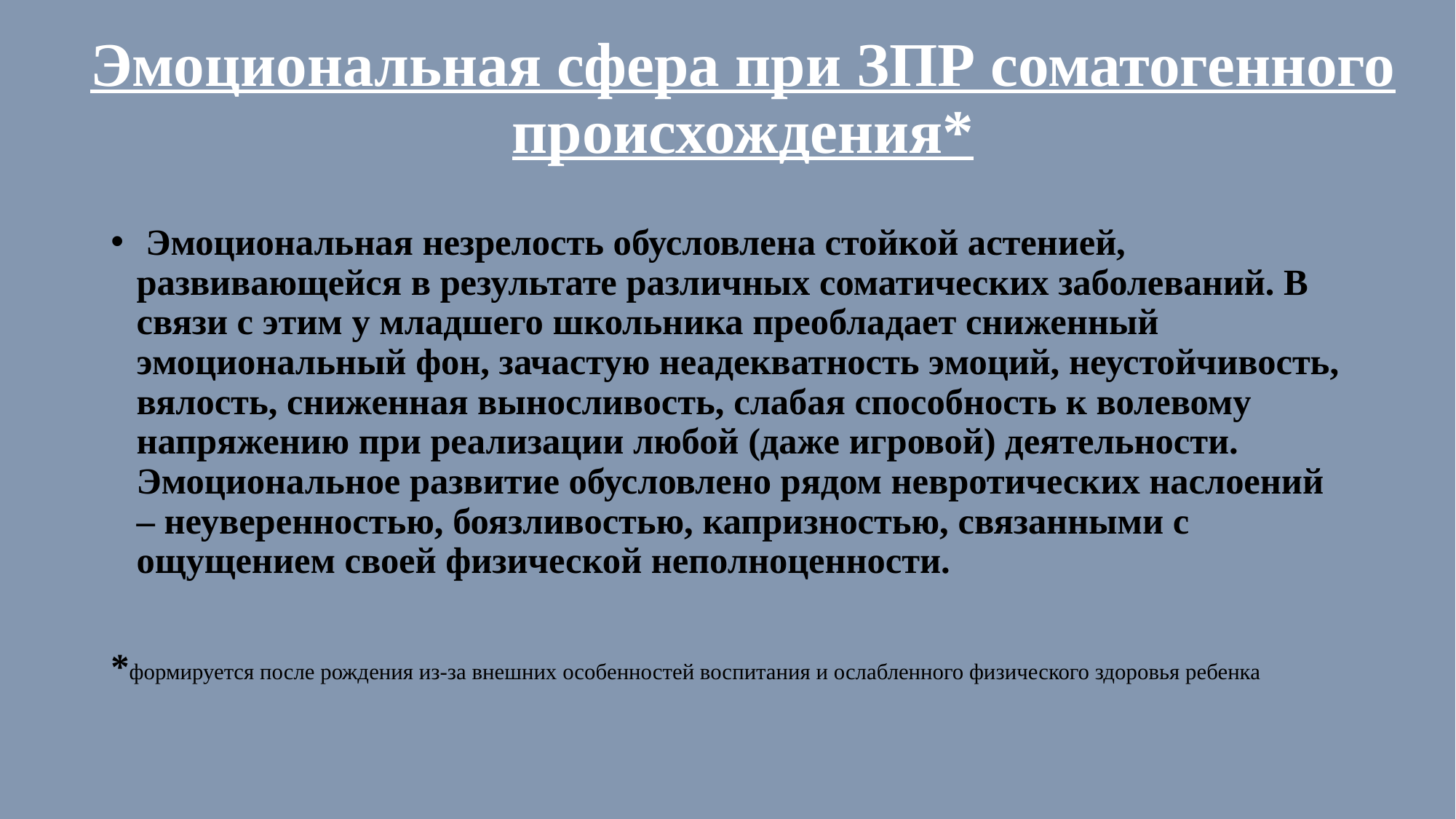

# Эмоциональная сфера при ЗПР соматогенного происхождения*
 Эмоциональная незрелость обусловлена стойкой астенией, развивающейся в результате различных соматических заболеваний. В связи с этим у младшего школьника преобладает сниженный эмоциональный фон, зачастую неадекватность эмоций, неустойчивость, вялость, сниженная выносливость, слабая способность к волевому напряжению при реализации любой (даже игровой) деятельности. Эмоциональное развитие обусловлено рядом невротических наслоений – неуверенностью, боязливостью, капризностью, связанными с ощущением своей физической неполноценности.

*формируется после рождения из-за внешних особенностей воспитания и ослабленного физического здоровья ребенка